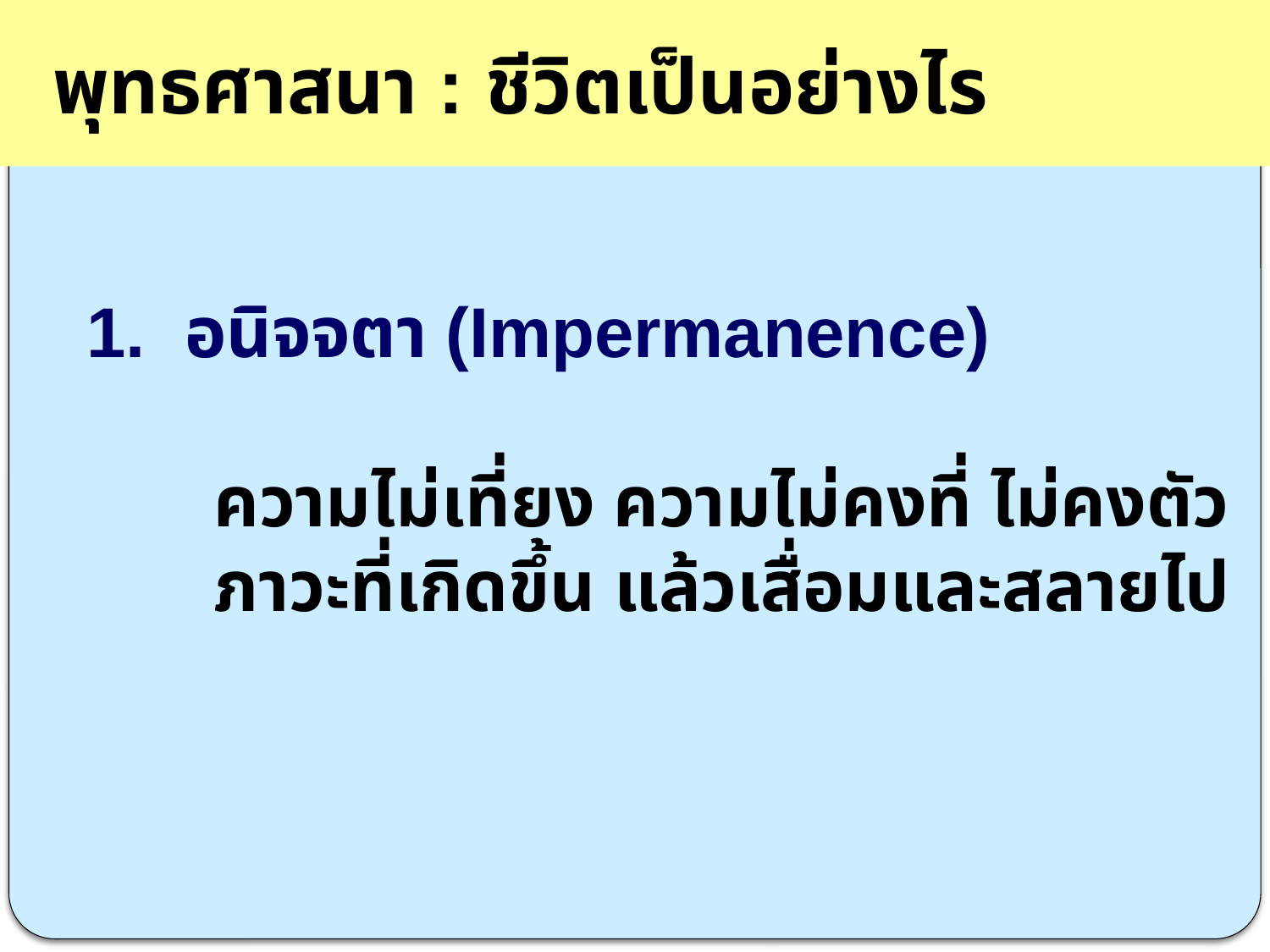

พุทธศาสนา : ชีวิตเป็นอย่างไร

	1.  อนิจจตา (Impermanence)

		ความไม่เที่ยง ความไม่คงที่ ไม่คงตัว
       	ภาวะที่เกิดขึ้น แล้วเสื่อมและสลายไป